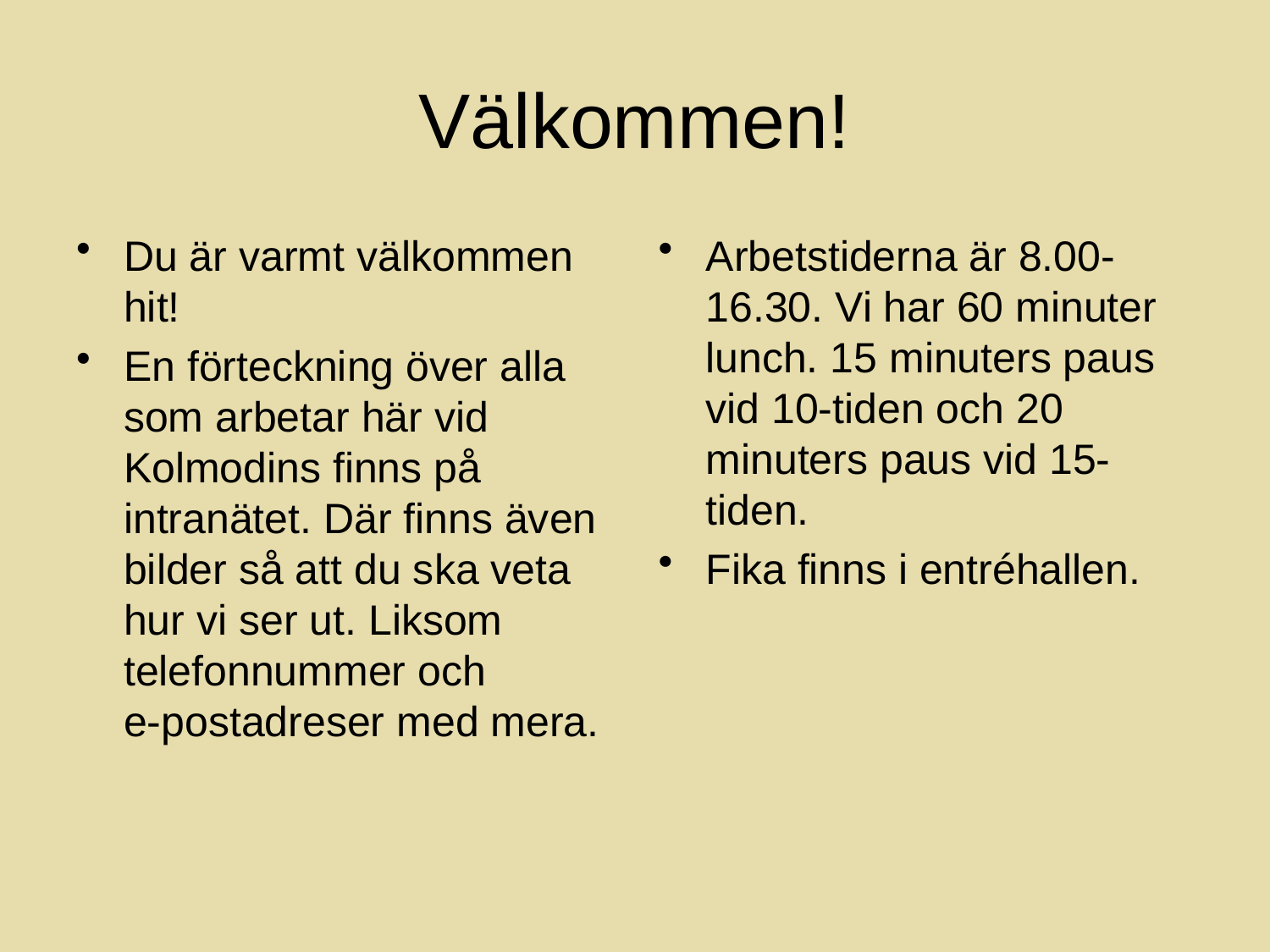

# Välkommen!
Du är varmt välkommen hit!
En förteckning över alla som arbetar här vid Kolmodins finns på intranätet. Där finns även bilder så att du ska veta hur vi ser ut. Liksom telefonnummer och
e-postadreser med mera.
Arbetstiderna är 8.00-16.30. Vi har 60 minuter lunch. 15 minuters paus vid 10-tiden och 20 minuters paus vid 15-tiden.
Fika finns i entréhallen.